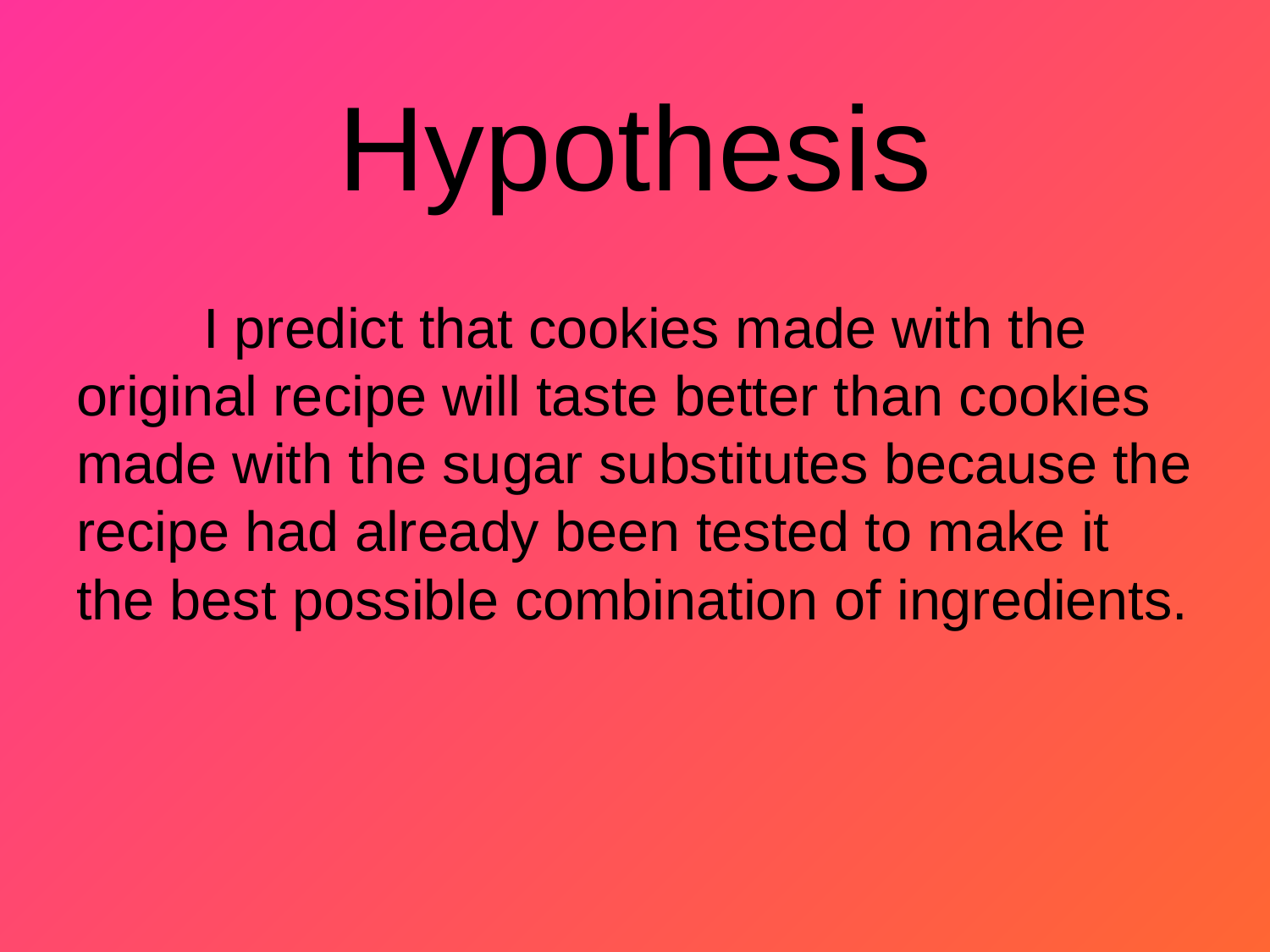

# Hypothesis
	I predict that cookies made with the original recipe will taste better than cookies made with the sugar substitutes because the recipe had already been tested to make it the best possible combination of ingredients.